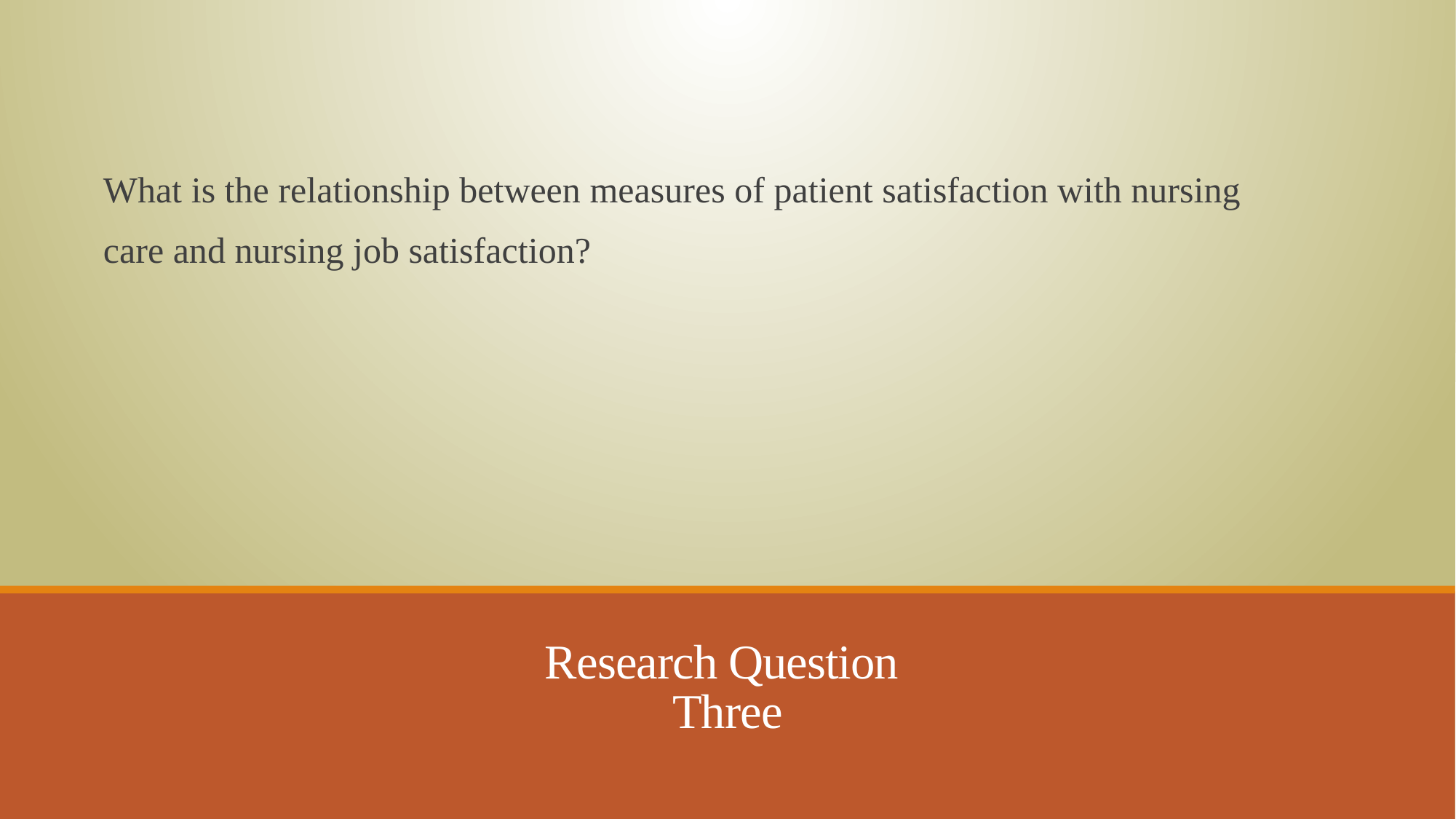

What is the relationship between measures of patient satisfaction with nursing
care and nursing job satisfaction?

# Research Question Three